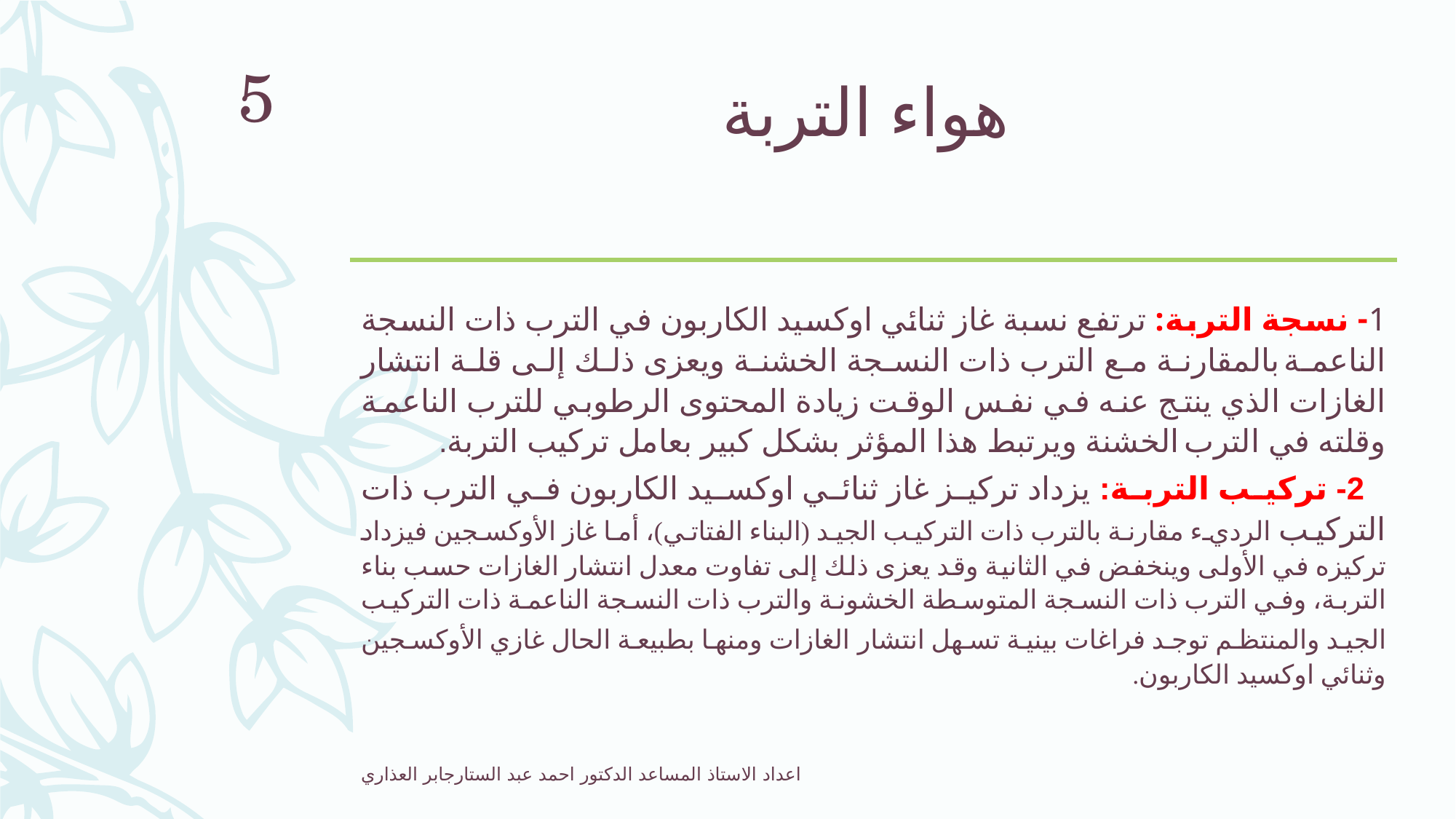

# هواء التربة
5
1- نسجة التربة: ترتفع نسبة غاز ثنائي اوكسيد الكاربون في الترب ذات النسجة الناعمة بالمقارنة مع الترب ذات النسجة الخشنة ويعزى ذلك إلى قلة انتشار الغازات الذي ينتج عنه في نفس الوقت زيادة المحتوى الرطوبي للترب الناعمة وقلته في الترب الخشنة ويرتبط هذا المؤثر بشكل كبير بعامل تركيب التربة.
 2- تركيب التربة: يزداد تركيز غاز ثنائي اوكسيد الكاربون في الترب ذات التركيب الرديء مقارنة بالترب ذات التركيب الجيد (البناء الفتاتي)، أما غاز الأوكسجين فيزداد تركيزه في الأولى وينخفض في الثانية وقد يعزى ذلك إلى تفاوت معدل انتشار الغازات حسب بناء التربة، وفي الترب ذات النسجة المتوسطة الخشونة والترب ذات النسجة الناعمة ذات التركيب الجيد والمنتظم توجد فراغات بينية تسهل انتشار الغازات ومنها بطبيعة الحال غازي الأوكسجين وثنائي اوكسيد الكاربون.

اعداد الاستاذ المساعد الدكتور احمد عبد الستارجابر العذاري